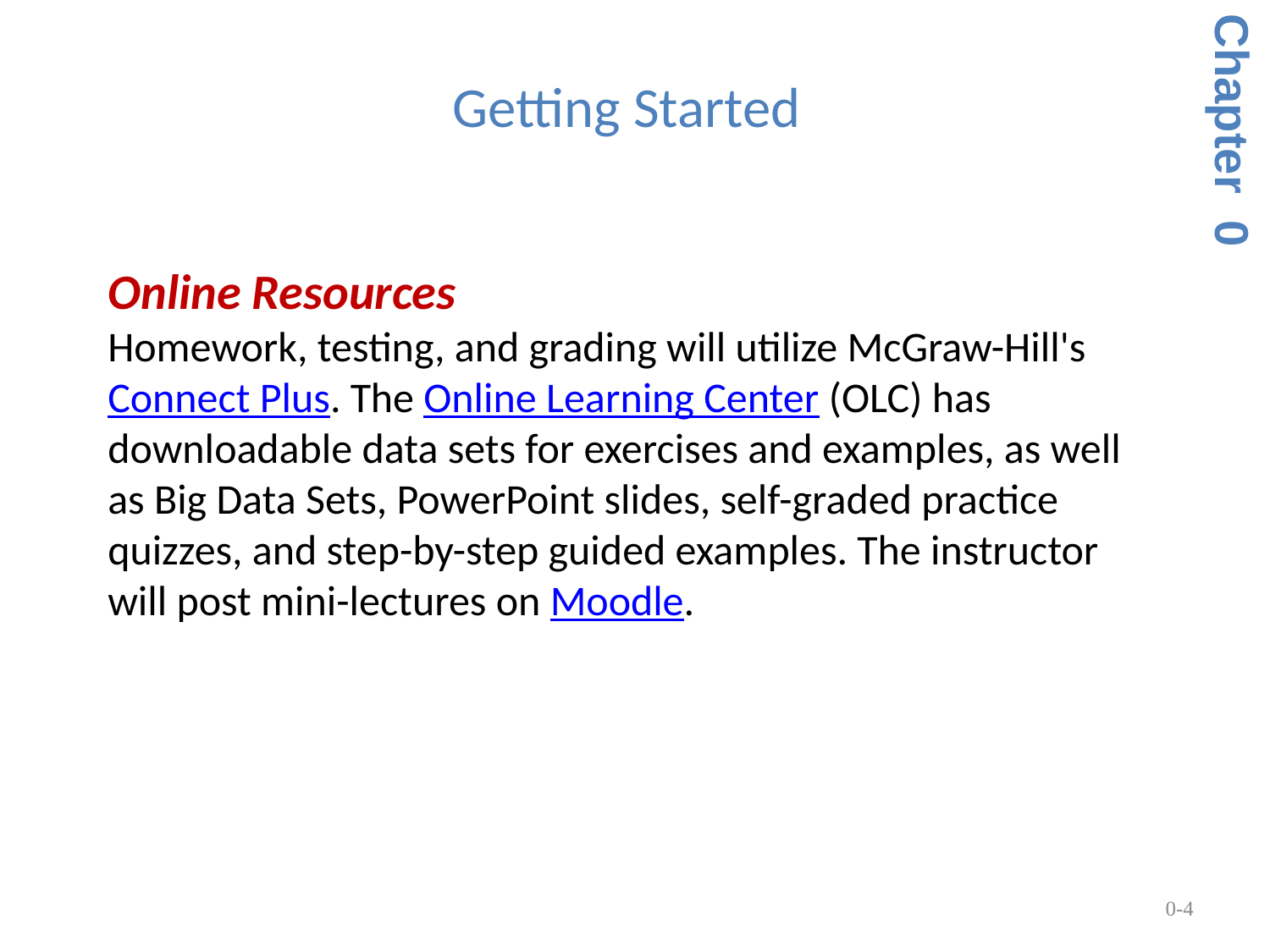

# Getting Started
Chapter  0
Online Resources
Homework, testing, and grading will utilize McGraw-Hill's Connect Plus. The Online Learning Center (OLC) has downloadable data sets for exercises and examples, as well as Big Data Sets, PowerPoint slides, self-graded practice quizzes, and step-by-step guided examples. The instructor will post mini-lectures on Moodle.
0-4